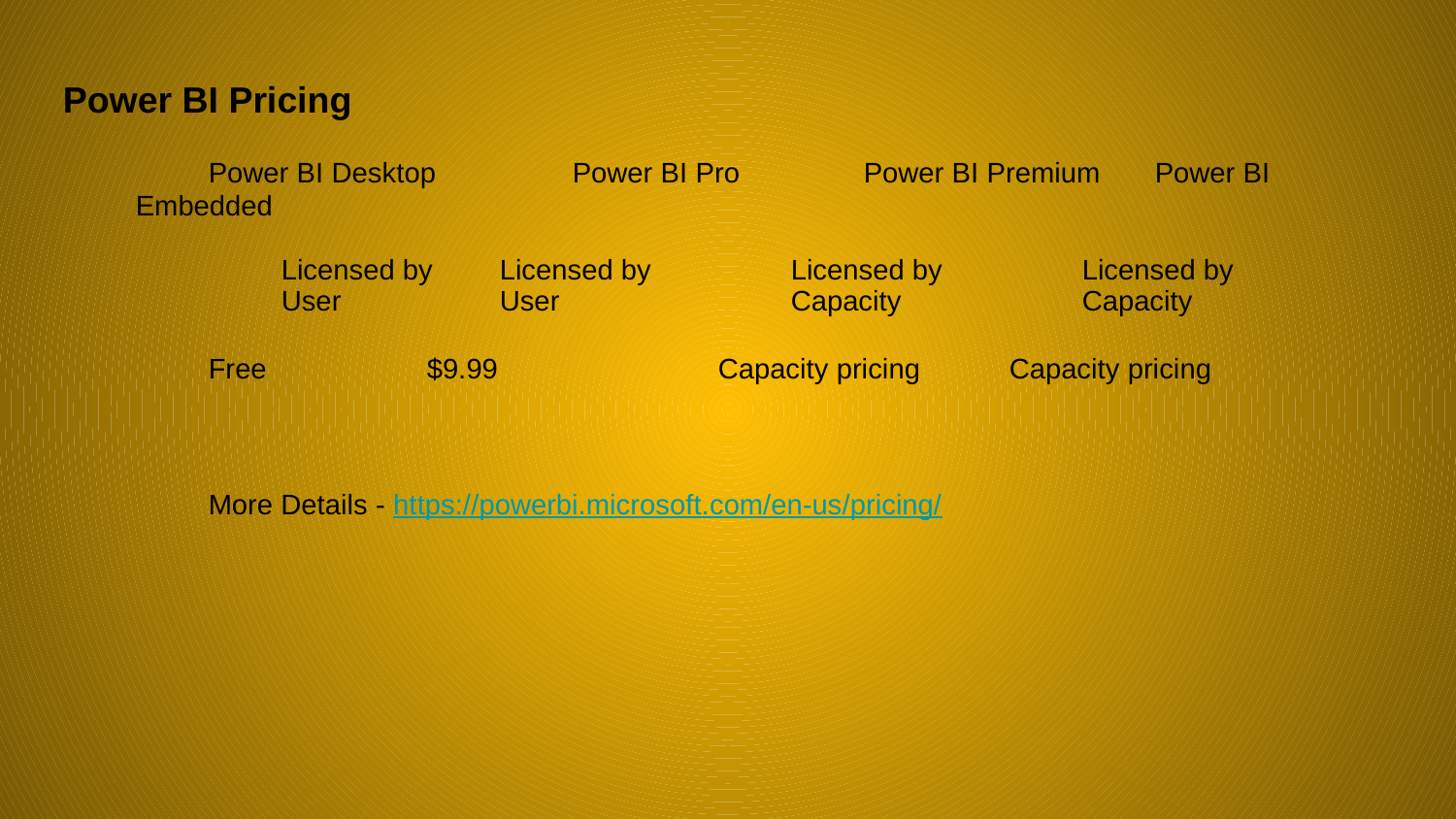

Power BI Pricing

Power BI Desktop	Power BI Pro	Power BI Premium 	Power BI Embedded

Licensed by	Licensed by 	Licensed by  	Licensed by
User		User		Capacity		Capacity

Free		$9.99		Capacity pricing	Capacity pricing

More Details - https://powerbi.microsoft.com/en-us/pricing/